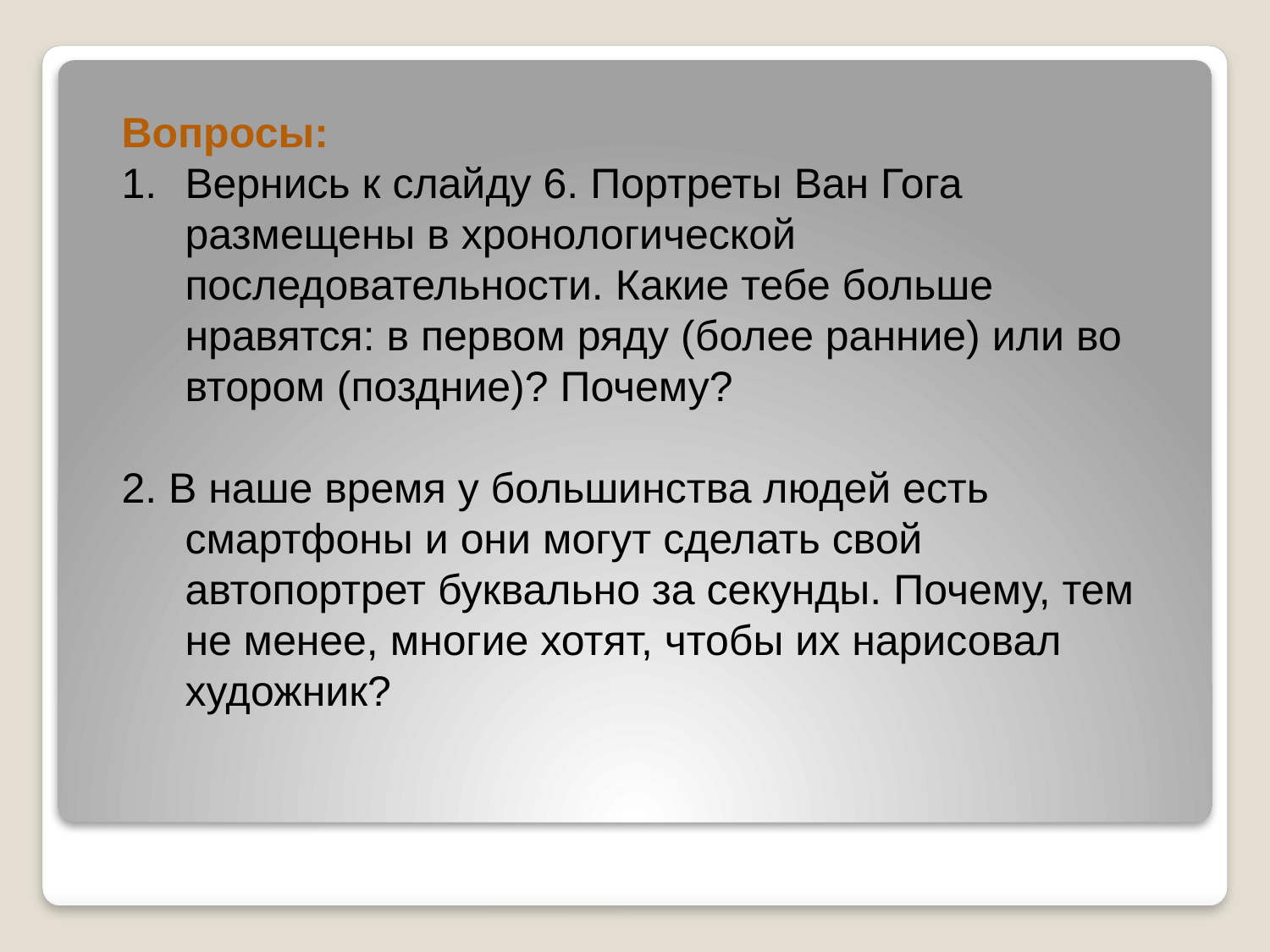

Вопросы:
Вернись к слайду 6. Портреты Ван Гога размещены в хронологической последовательности. Какие тебе больше нравятся: в первом ряду (более ранние) или во втором (поздние)? Почему?

2. В наше время у большинства людей есть смартфоны и они могут сделать свой автопортрет буквально за секунды. Почему, тем не менее, многие хотят, чтобы их нарисовал художник?